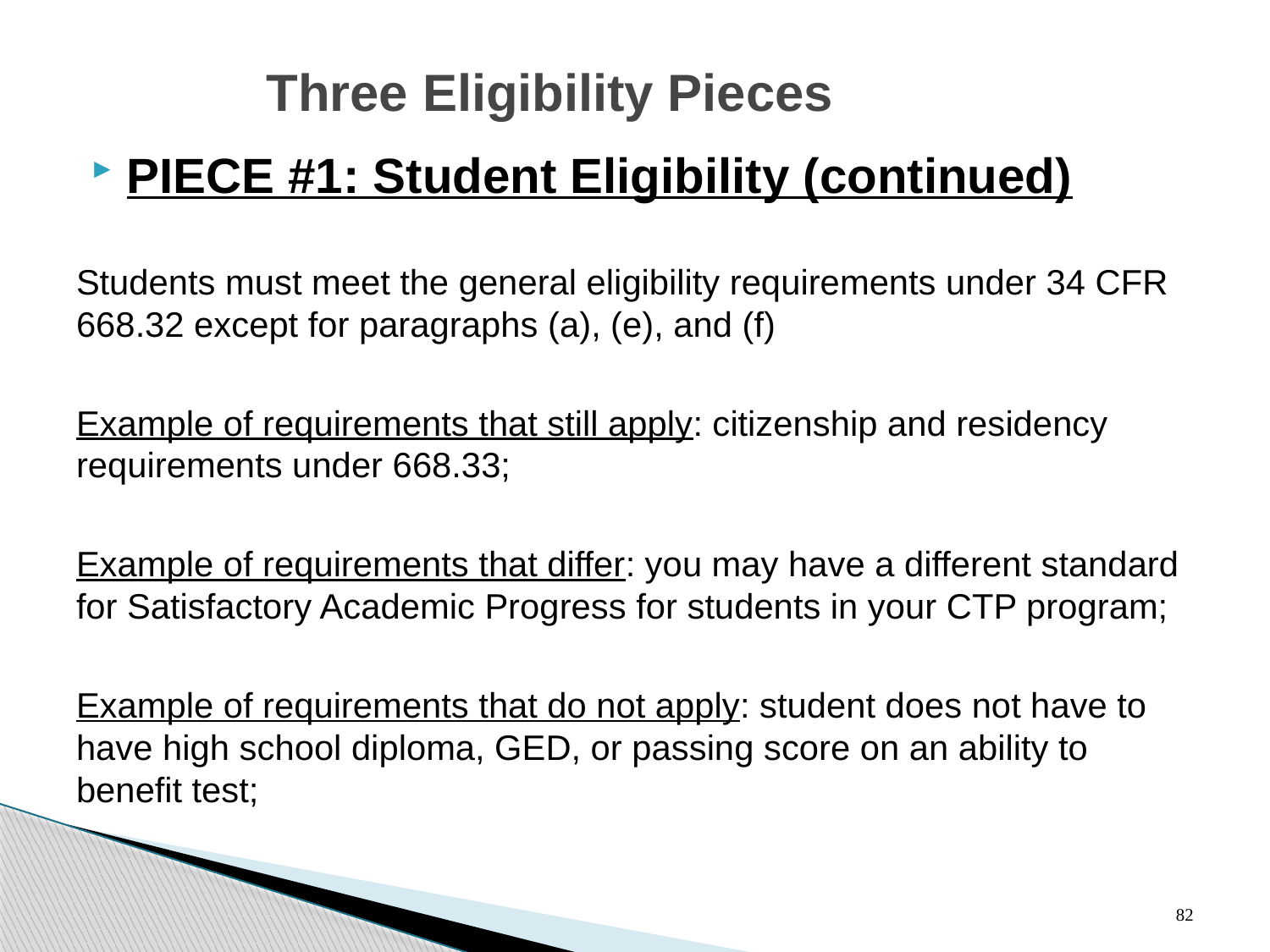

# Three Eligibility Pieces
PIECE #1: Student Eligibility (continued)

Students must meet the general eligibility requirements under 34 CFR 668.32 except for paragraphs (a), (e), and (f)

Example of requirements that still apply: citizenship and residency requirements under 668.33;

Example of requirements that differ: you may have a different standard for Satisfactory Academic Progress for students in your CTP program;

Example of requirements that do not apply: student does not have to have high school diploma, GED, or passing score on an ability to benefit test;

82